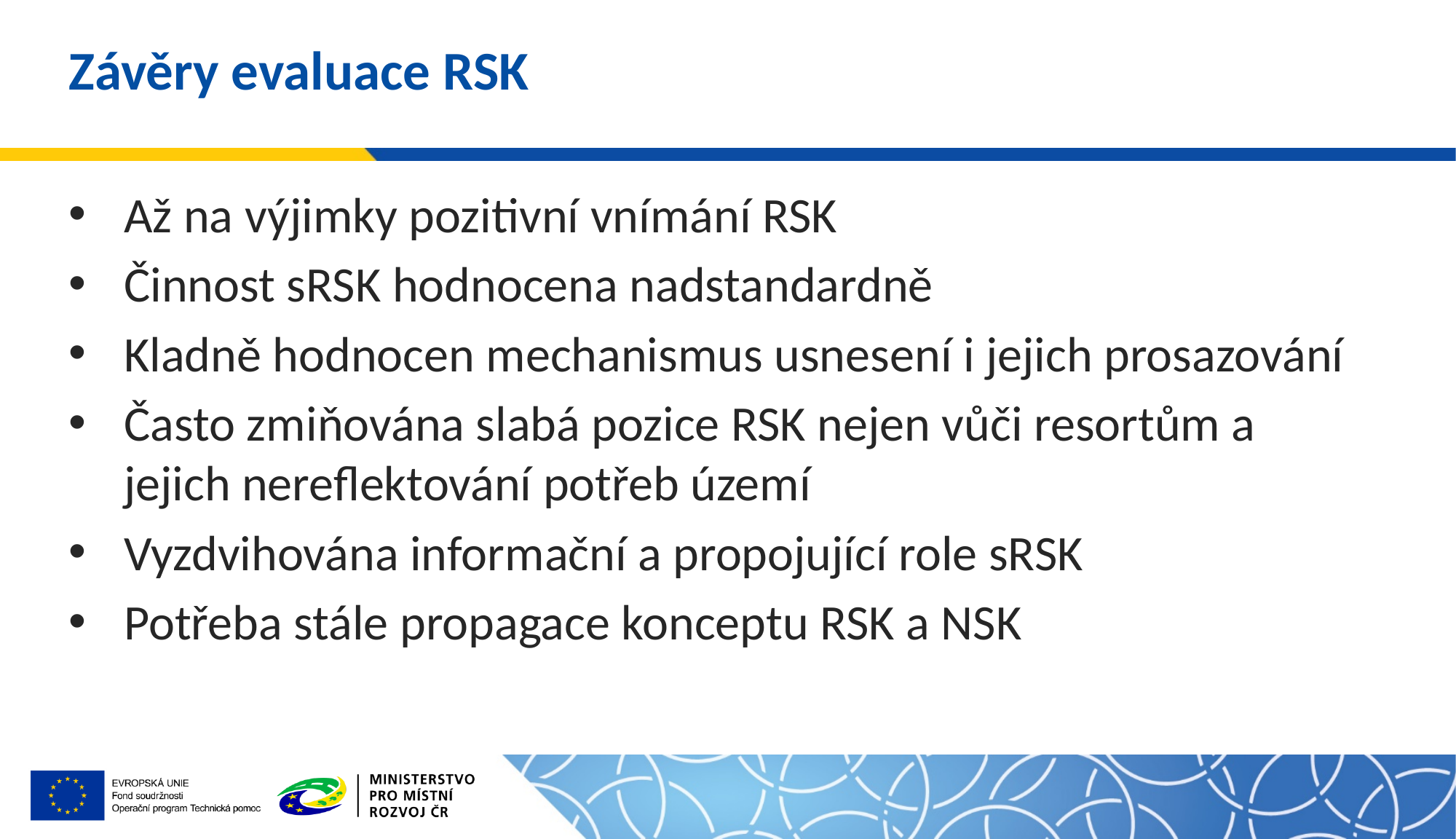

# Závěry evaluace RSK
Až na výjimky pozitivní vnímání RSK
Činnost sRSK hodnocena nadstandardně
Kladně hodnocen mechanismus usnesení i jejich prosazování
Často zmiňována slabá pozice RSK nejen vůči resortům a jejich nereflektování potřeb území
Vyzdvihována informační a propojující role sRSK
Potřeba stále propagace konceptu RSK a NSK